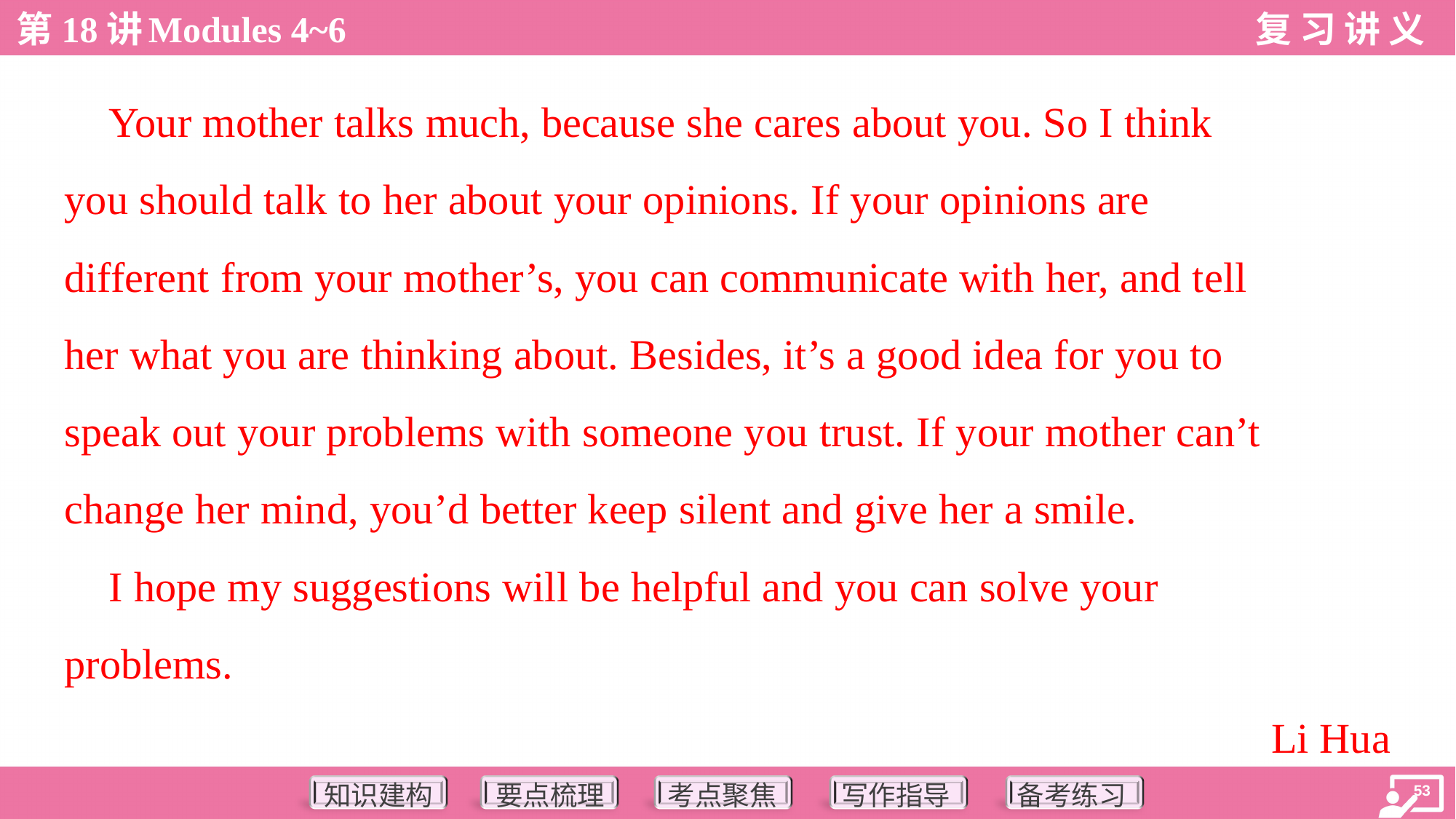

Your mother talks much, because she cares about you. So I think
you should talk to her about your opinions. If your opinions are
different from your mother’s, you can communicate with her, and tell
her what you are thinking about. Besides, it’s a good idea for you to
speak out your problems with someone you trust. If your mother can’t
change her mind, you’d better keep silent and give her a smile.
    I hope my suggestions will be helpful and you can solve your
problems.
Li Hua